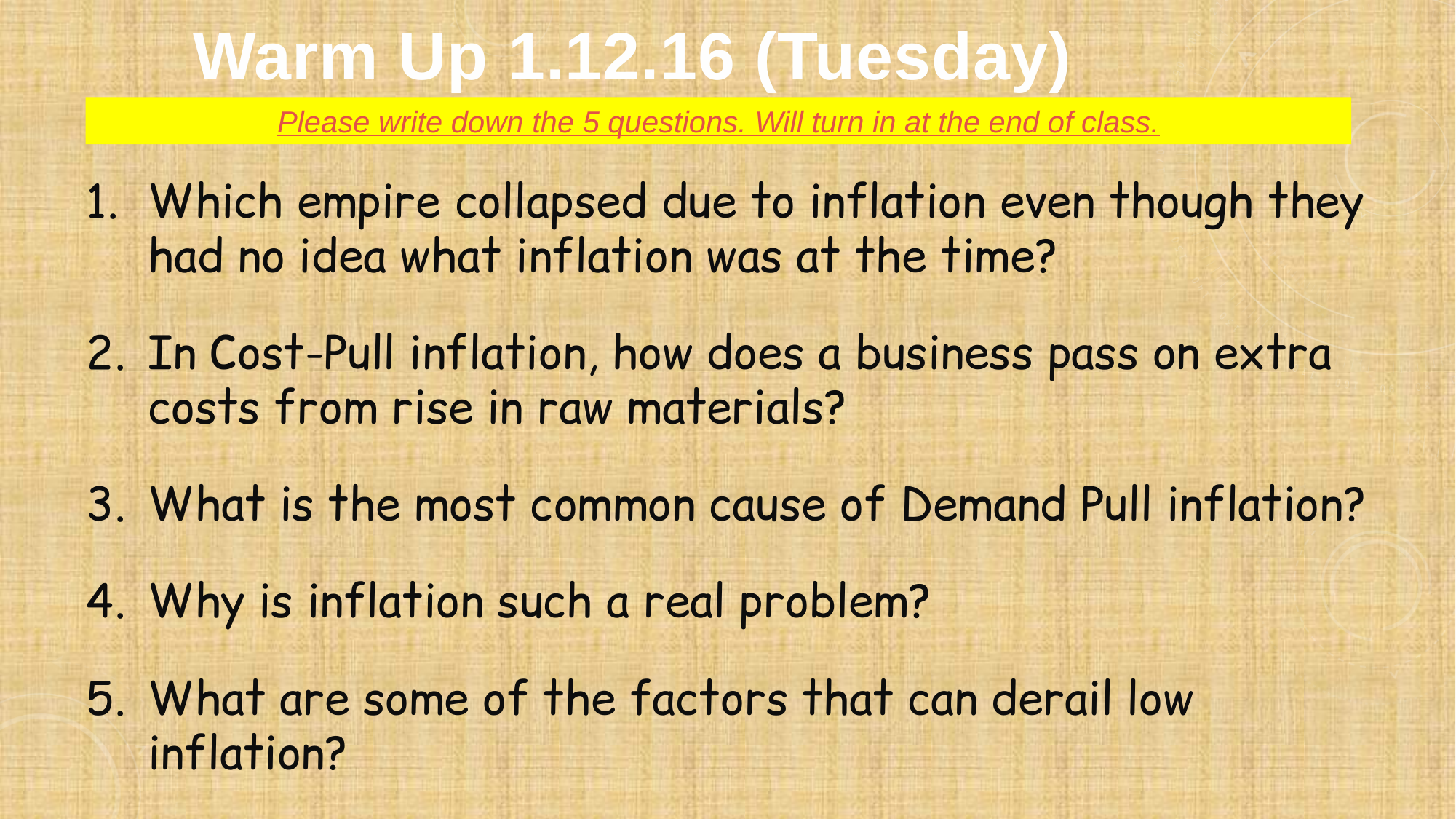

Warm Up 1.12.16 (Tuesday)
Please write down the 5 questions. Will turn in at the end of class.
Which empire collapsed due to inflation even though they had no idea what inflation was at the time?
In Cost-Pull inflation, how does a business pass on extra costs from rise in raw materials?
What is the most common cause of Demand Pull inflation?
Why is inflation such a real problem?
What are some of the factors that can derail low inflation?